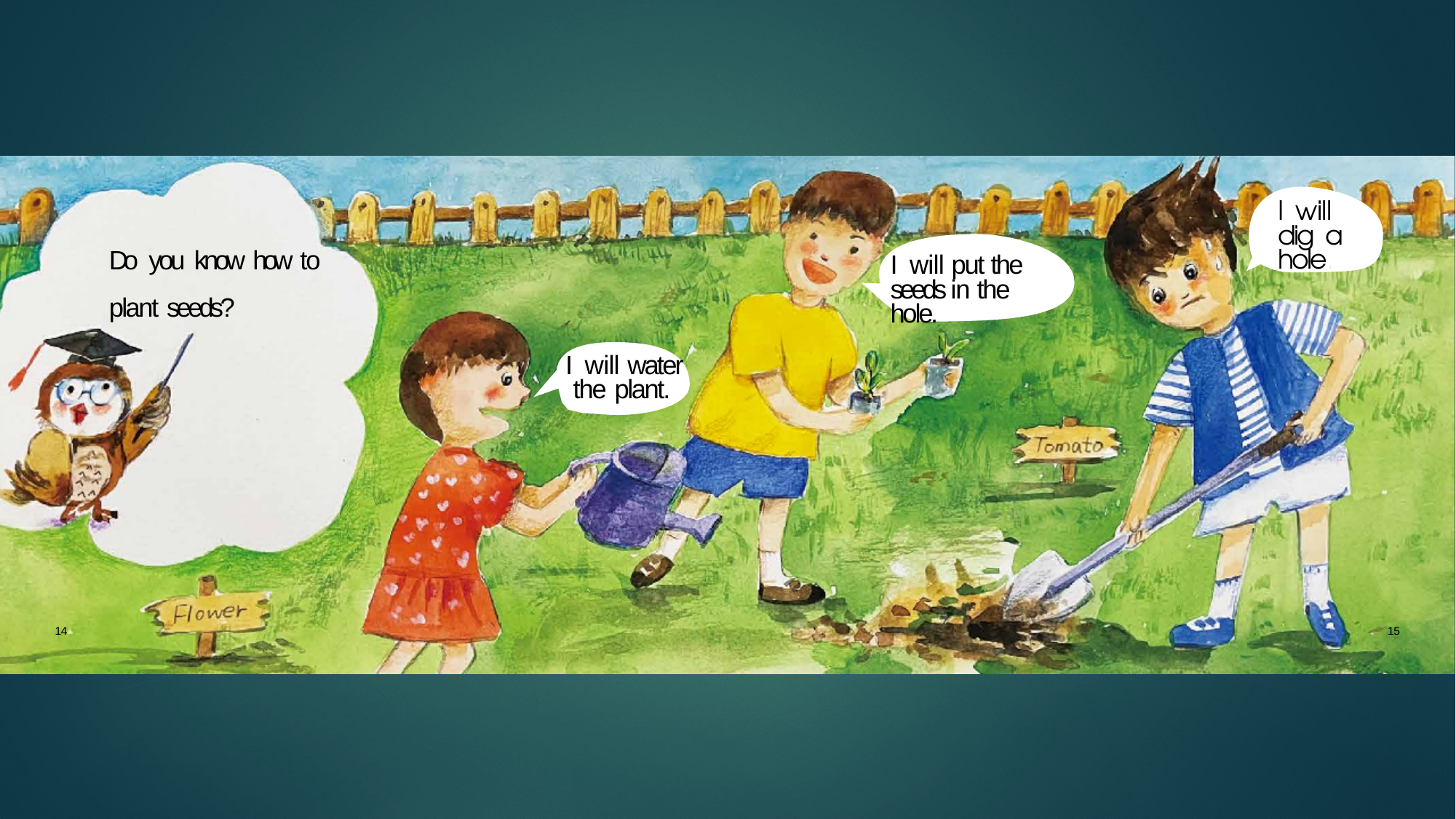

# I will dig  a hole.
Do  you  know  how  to plant seeds?
I will put the  seeds in the hole.

I will water  the plant.
14
15